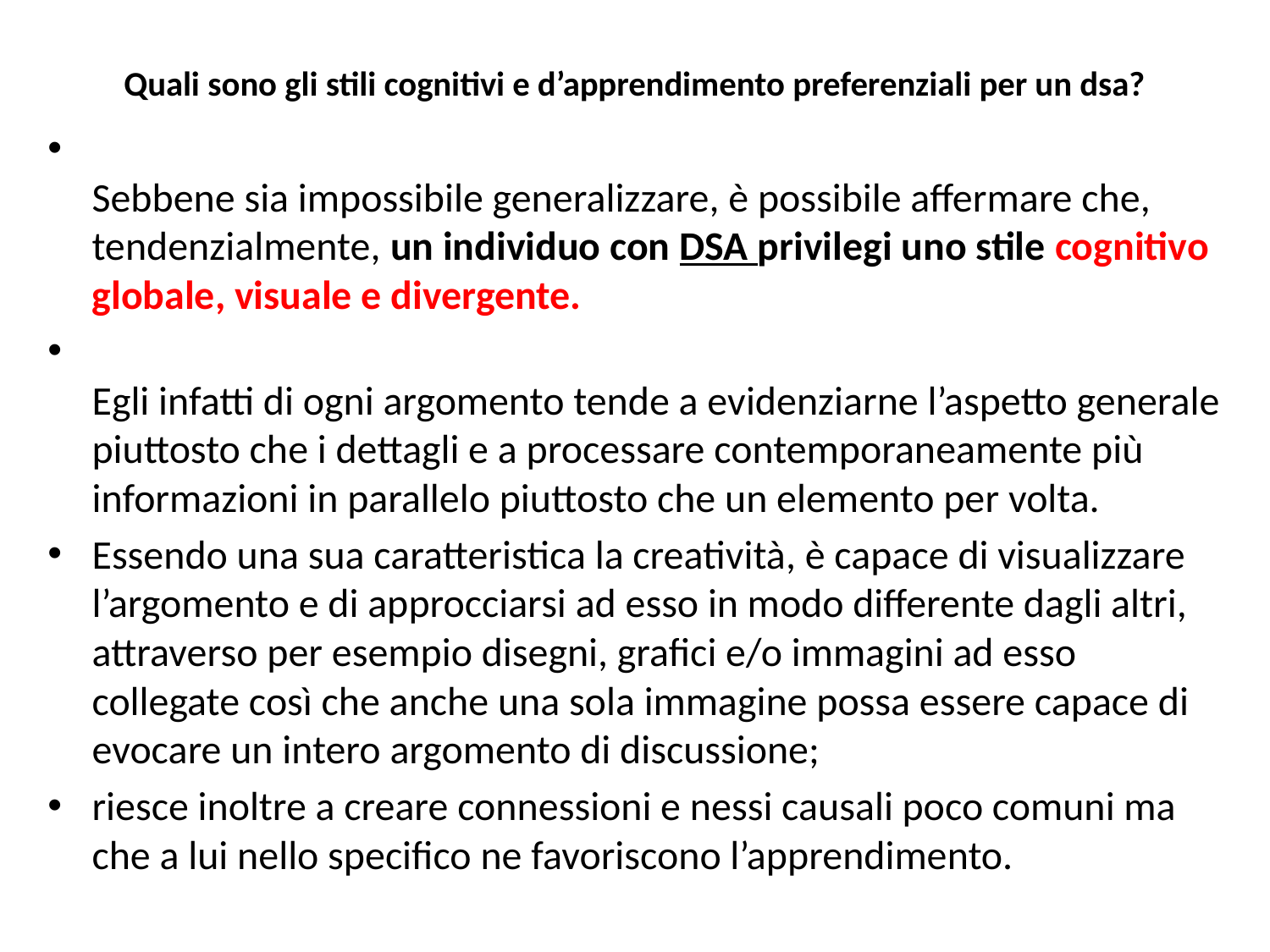

# Quali sono gli stili cognitivi e d’apprendimento preferenziali per un dsa?
Sebbene sia impossibile generalizzare, è possibile affermare che, tendenzialmente, un individuo con DSA privilegi uno stile cognitivo globale, visuale e divergente.
Egli infatti di ogni argomento tende a evidenziarne l’aspetto generale piuttosto che i dettagli e a processare contemporaneamente più informazioni in parallelo piuttosto che un elemento per volta.
Essendo una sua caratteristica la creatività, è capace di visualizzare l’argomento e di approcciarsi ad esso in modo differente dagli altri, attraverso per esempio disegni, grafici e/o immagini ad esso collegate così che anche una sola immagine possa essere capace di evocare un intero argomento di discussione;
riesce inoltre a creare connessioni e nessi causali poco comuni ma che a lui nello specifico ne favoriscono l’apprendimento.